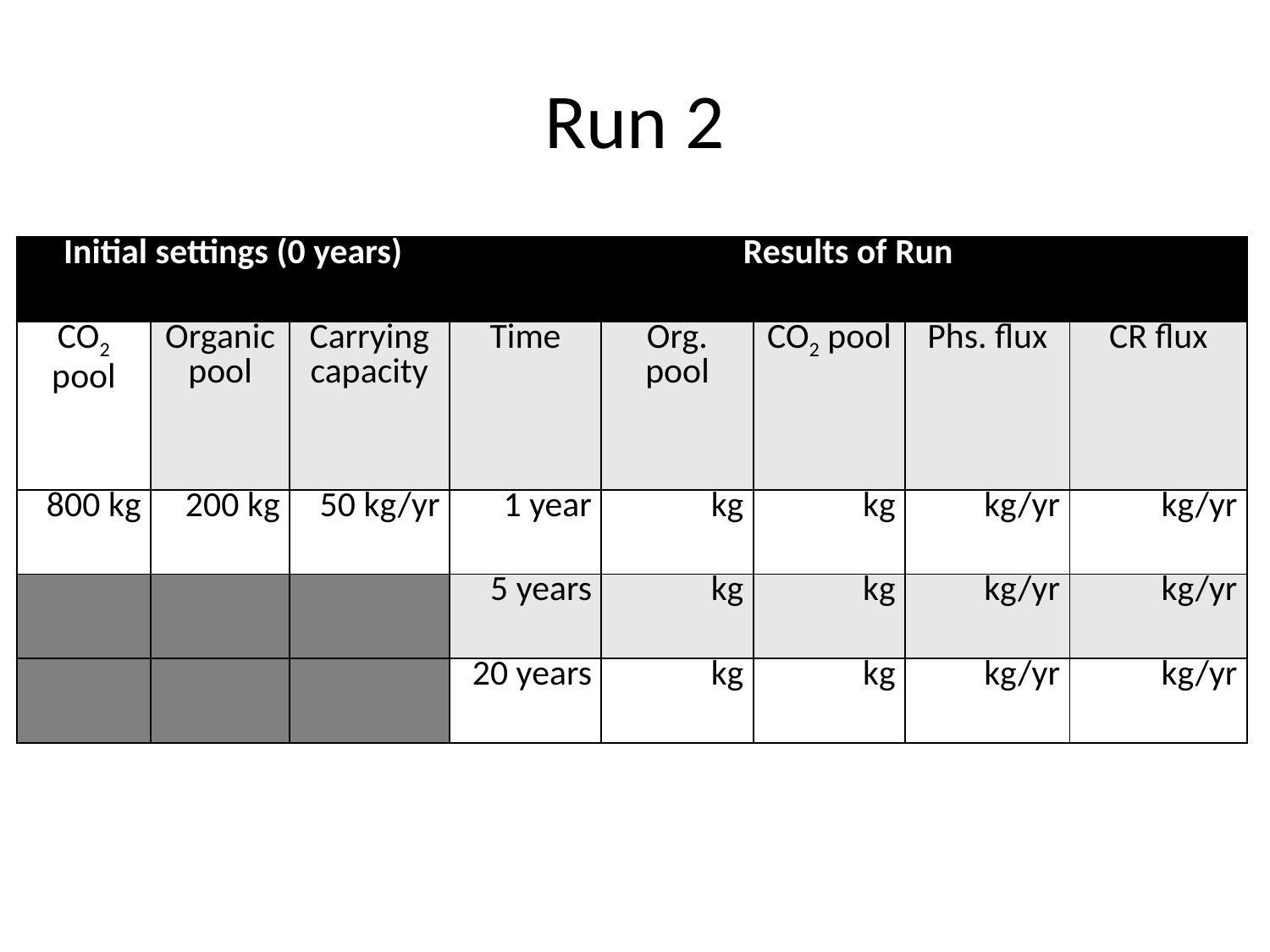

# Run 2
| Initial settings (0 years) |  |  | Results of Run |  |  |  |  |
| --- | --- | --- | --- | --- | --- | --- | --- |
| CO2 pool | Organic pool | Carrying capacity | Time | Org. pool | CO2 pool | Phs. flux | CR flux |
| 800 kg | 200 kg | 50 kg/yr | 1 year | kg | kg | kg/yr | kg/yr |
|  |  |  | 5 years | kg | kg | kg/yr | kg/yr |
|  |  |  | 20 years | kg | kg | kg/yr | kg/yr |